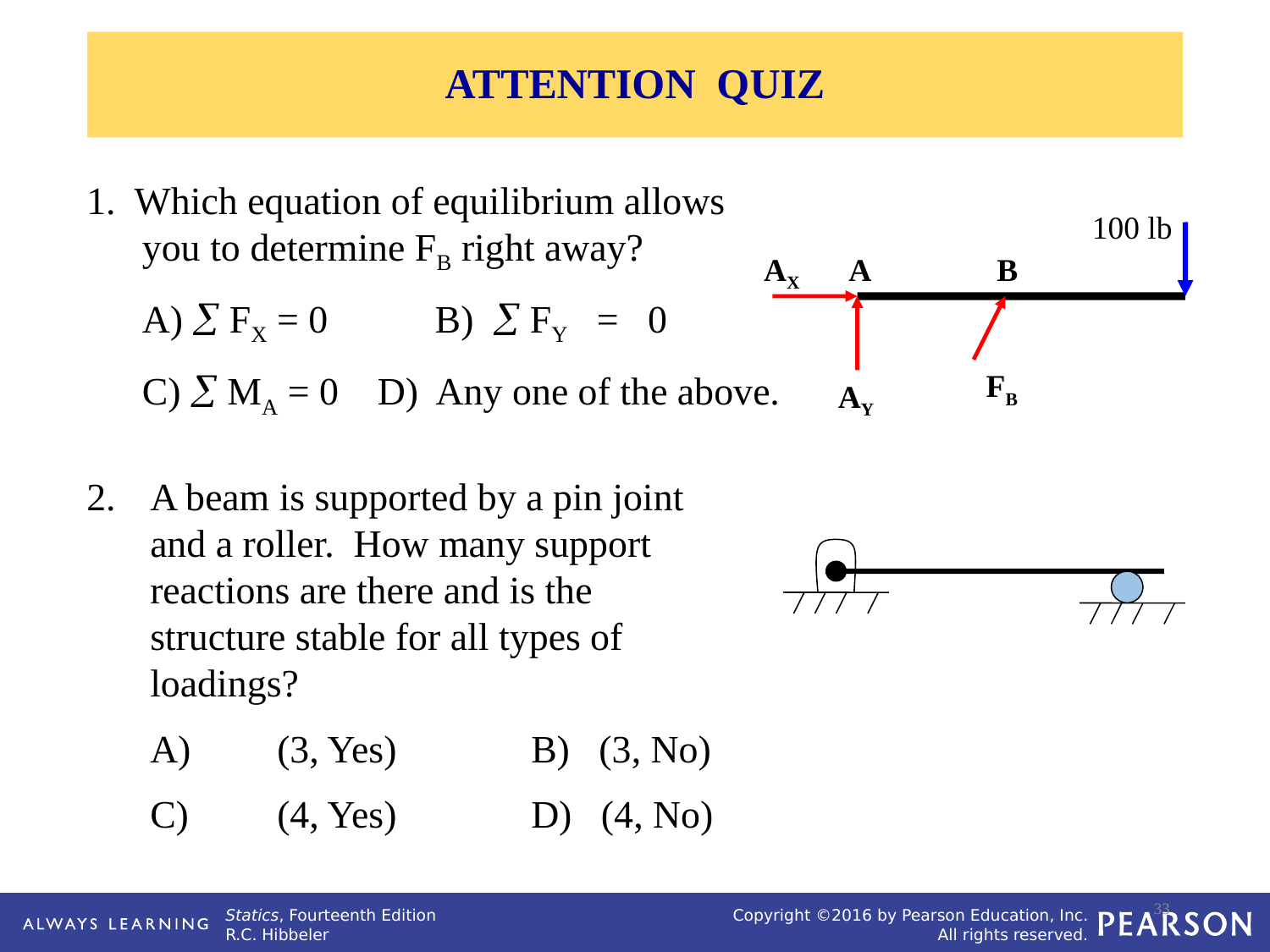

ATTENTION  QUIZ
1.  Which equation of equilibrium allows you to determine FB right away?
	A) ∑ FX = 0	    B)  ∑ FY   =   0
	C) ∑ MA = 0    D)  Any one of the above.
100 lb

AX
A
B

FB
AY
2.	A beam is supported by a pin joint and a roller.  How many support reactions are there and is the structure stable for all types of loadings?
	A)	(3, Yes) 	B)   (3, No)
	C)	(4, Yes) 	D)   (4, No)

33